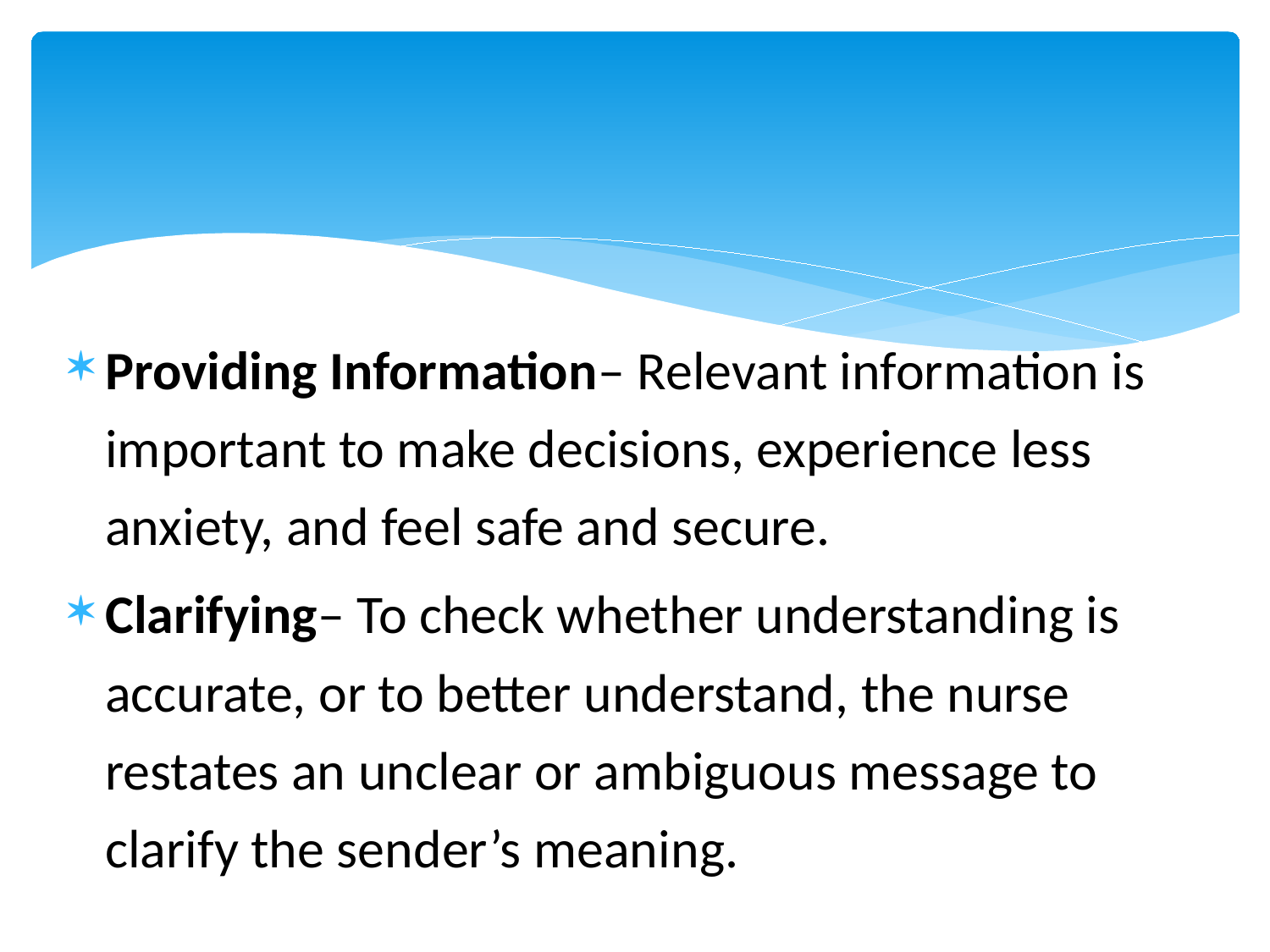

Providing Information– Relevant information is important to make decisions, experience less anxiety, and feel safe and secure.
Clarifying– To check whether understanding is accurate, or to better understand, the nurse restates an unclear or ambiguous message to clarify the sender’s meaning.